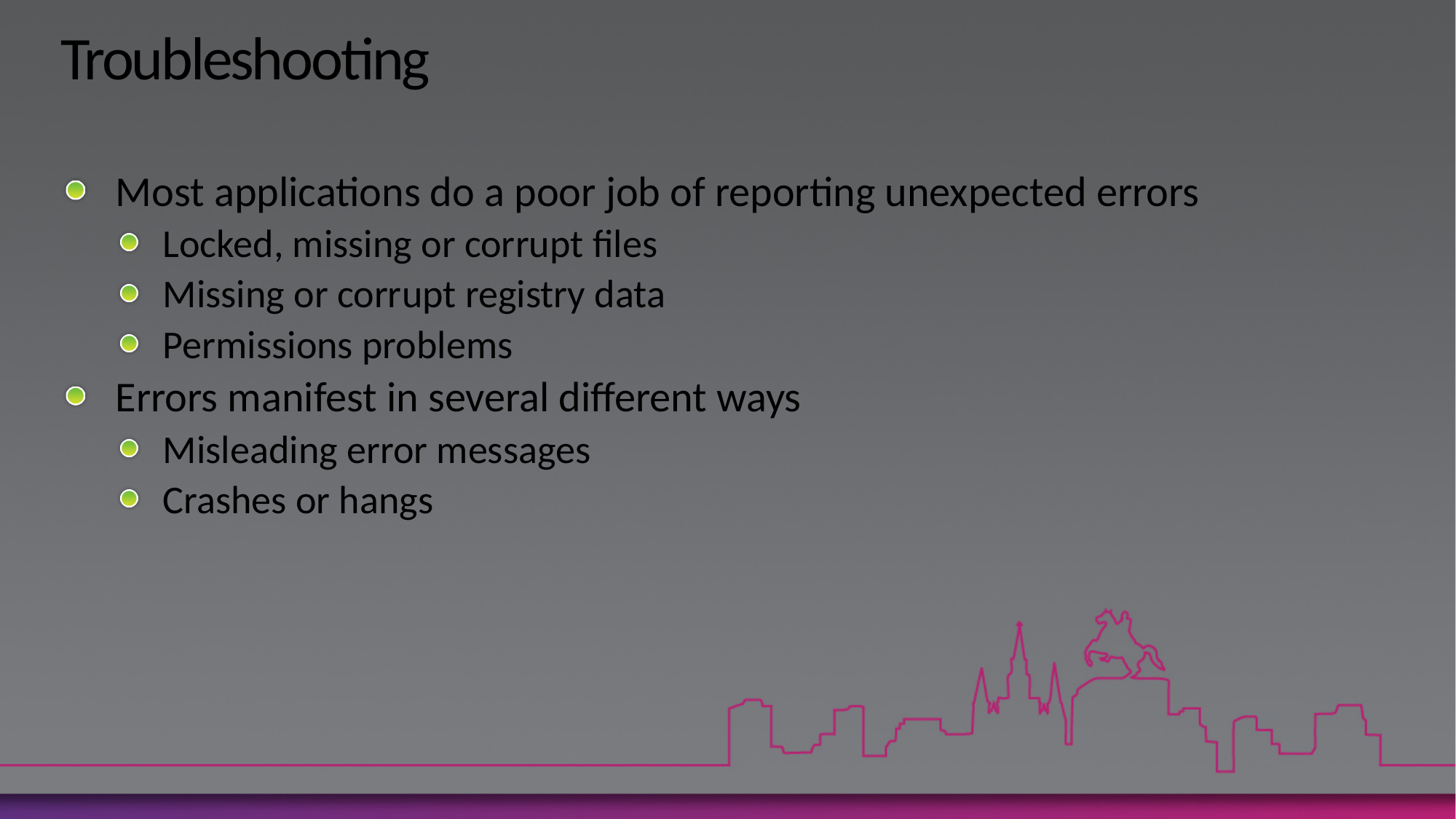

# Troubleshooting
Most applications do a poor job of reporting unexpected errors
Locked, missing or corrupt files
Missing or corrupt registry data
Permissions problems
Errors manifest in several different ways
Misleading error messages
Crashes or hangs